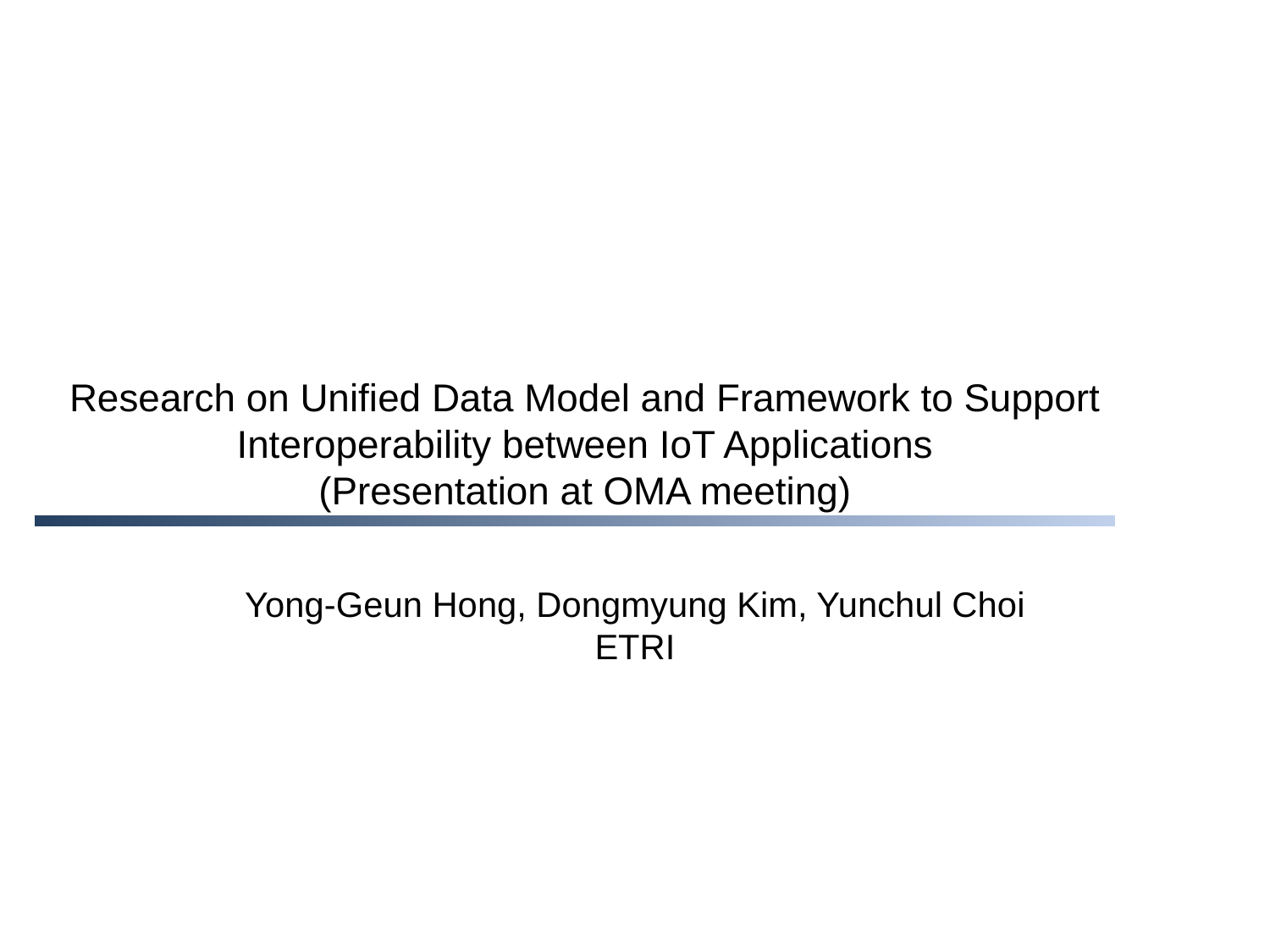

# Research on Unified Data Model and Framework to Support Interoperability between IoT Applications (Presentation at OMA meeting)
Yong-Geun Hong, Dongmyung Kim, Yunchul Choi
ETRI